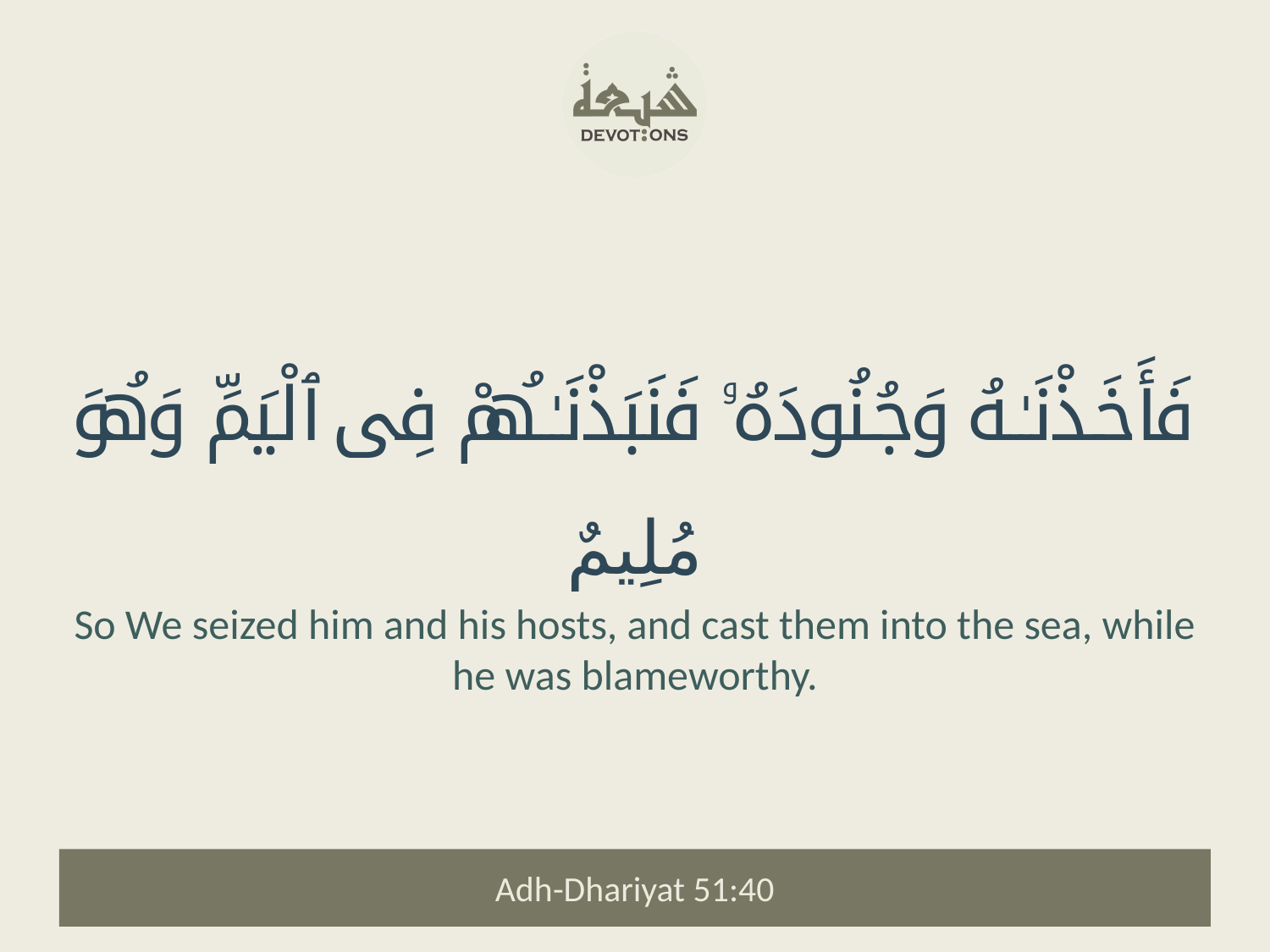

فَأَخَذْنَـٰهُ وَجُنُودَهُۥ فَنَبَذْنَـٰهُمْ فِى ٱلْيَمِّ وَهُوَ مُلِيمٌ
So We seized him and his hosts, and cast them into the sea, while he was blameworthy.
Adh-Dhariyat 51:40